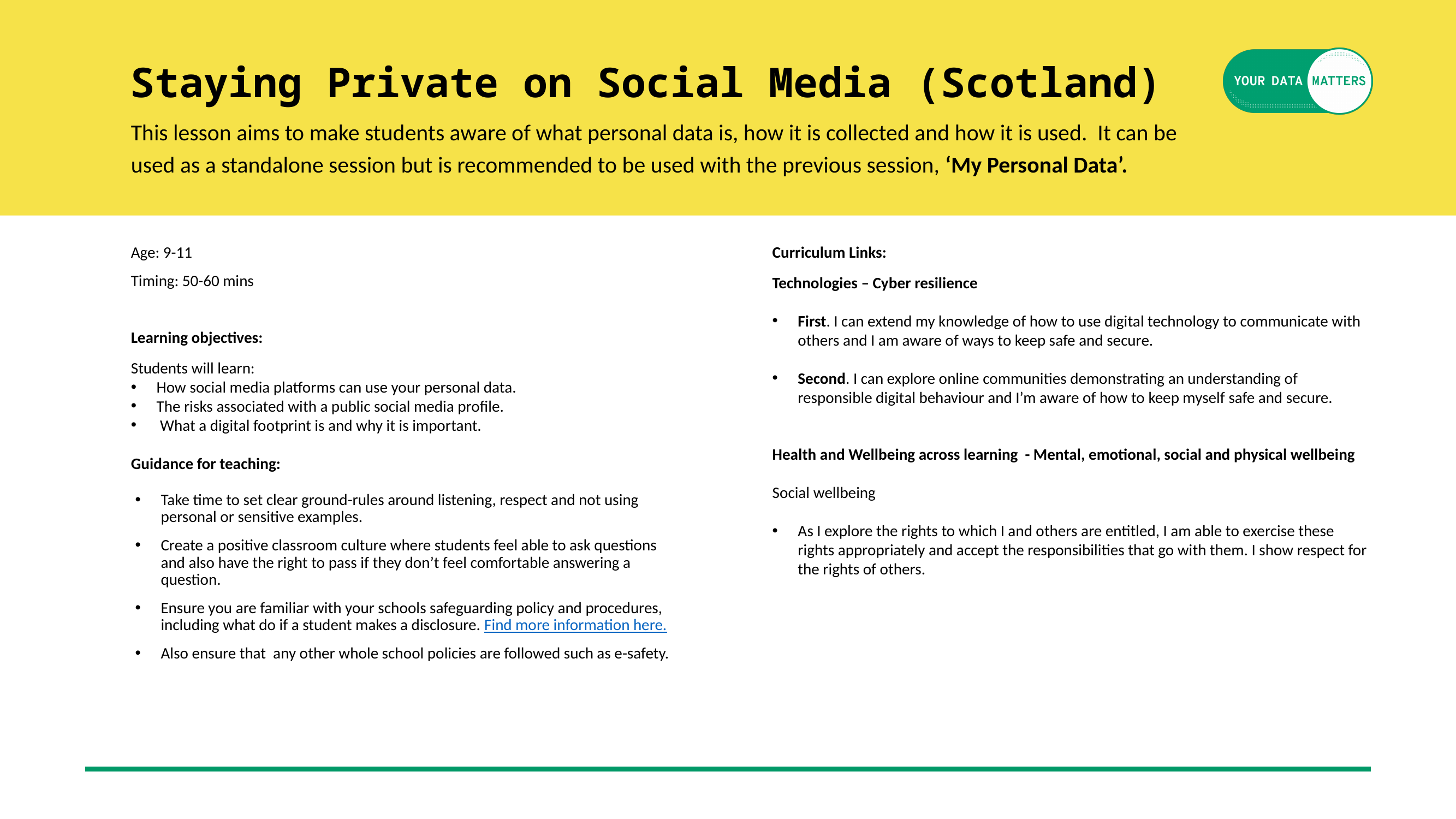

Staying Private on Social Media (Scotland)
This lesson aims to make students aware of what personal data is, how it is collected and how it is used.  It can be used as a standalone session but is recommended to be used with the previous session, ‘My Personal Data’.
Age: 9-11
Timing: 50-60 mins

Learning objectives:
Students will learn:
How social media platforms can use your personal data.
The risks associated with a public social media profile.
 What a digital footprint is and why it is important.

Guidance for teaching:
Take time to set clear ground-rules around listening, respect and not using personal or sensitive examples.
Create a positive classroom culture where students feel able to ask questions and also have the right to pass if they don’t feel comfortable answering a question.
Ensure you are familiar with your schools safeguarding policy and procedures, including what do if a student makes a disclosure. Find more information here.
Also ensure that  any other whole school policies are followed such as e-safety.

Curriculum Links:
Technologies – Cyber resilience

First. I can extend my knowledge of how to use digital technology to communicate with others and I am aware of ways to keep safe and secure.

Second. I can explore online communities demonstrating an understanding of responsible digital behaviour and I’m aware of how to keep myself safe and secure.

Health and Wellbeing across learning  - Mental, emotional, social and physical wellbeing

Social wellbeing

As I explore the rights to which I and others are entitled, I am able to exercise these rights appropriately and accept the responsibilities that go with them. I show respect for the rights of others.